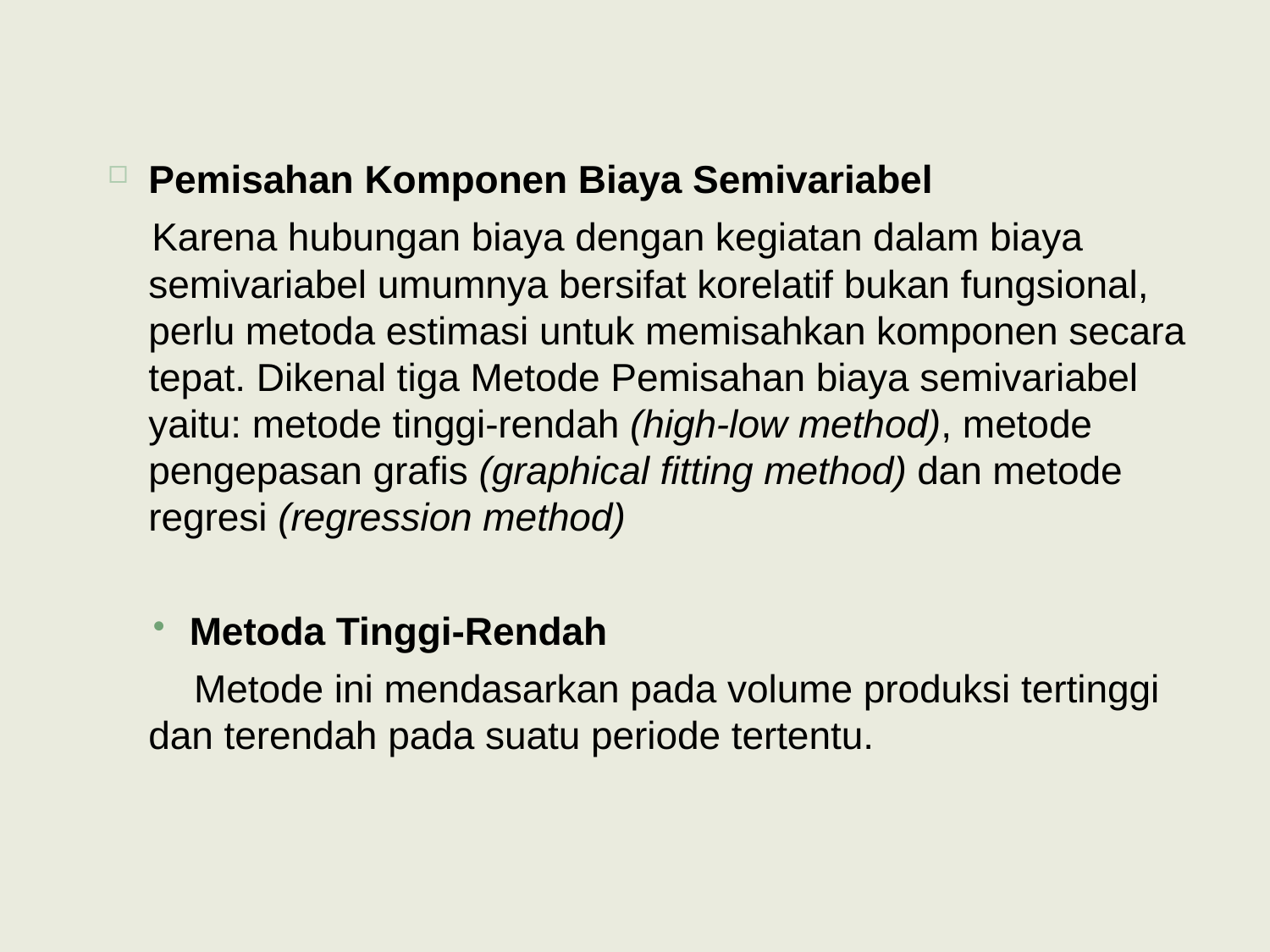

Pemisahan Komponen Biaya Semivariabel
Karena hubungan biaya dengan kegiatan dalam biaya semivariabel umumnya bersifat korelatif bukan fungsional, perlu metoda estimasi untuk memisahkan komponen secara tepat. Dikenal tiga Metode Pemisahan biaya semivariabel yaitu: metode tinggi-rendah (high-low method), metode pengepasan grafis (graphical fitting method) dan metode regresi (regression method)

Metoda Tinggi-Rendah
        Metode ini mendasarkan pada volume produksi tertinggi dan terendah pada suatu periode tertentu.